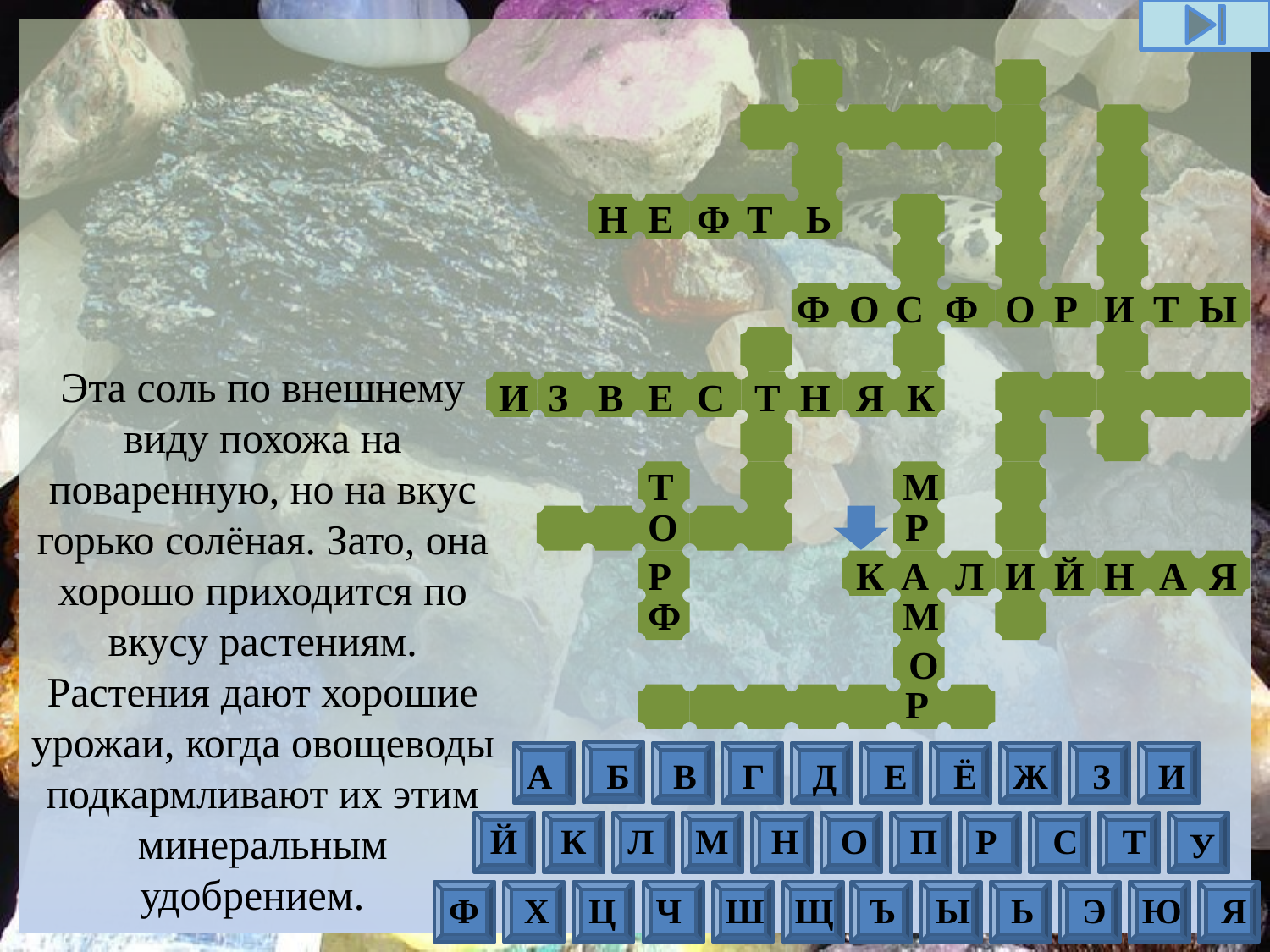

Ь
Н
Е
Ф
Т
О
С
Р
Ы
Ф
Ф
О
И
Т
Эта соль по внешнему виду похожа на поваренную, но на вкус горько солёная. Зато, она хорошо приходится по вкусу растениям. Растения дают хорошие урожаи, когда овощеводы подкармливают их этим минеральным удобрением.
В
Е
С
Т
Я
И
З
Н
К
Т
М
О
Р

Р
К
А
И
А
Я
Л
Й
Н
Ф
М
О
Р

А
Б
В
Г
Д
Е
Ё
Ж
З
И

Й
К
Л
М
Н
О
П
Р
С
Т
У

Ф

Х

Ц
Ч

Ш

Щ

Ъ

Ы

Ь

Э

Ю

Я